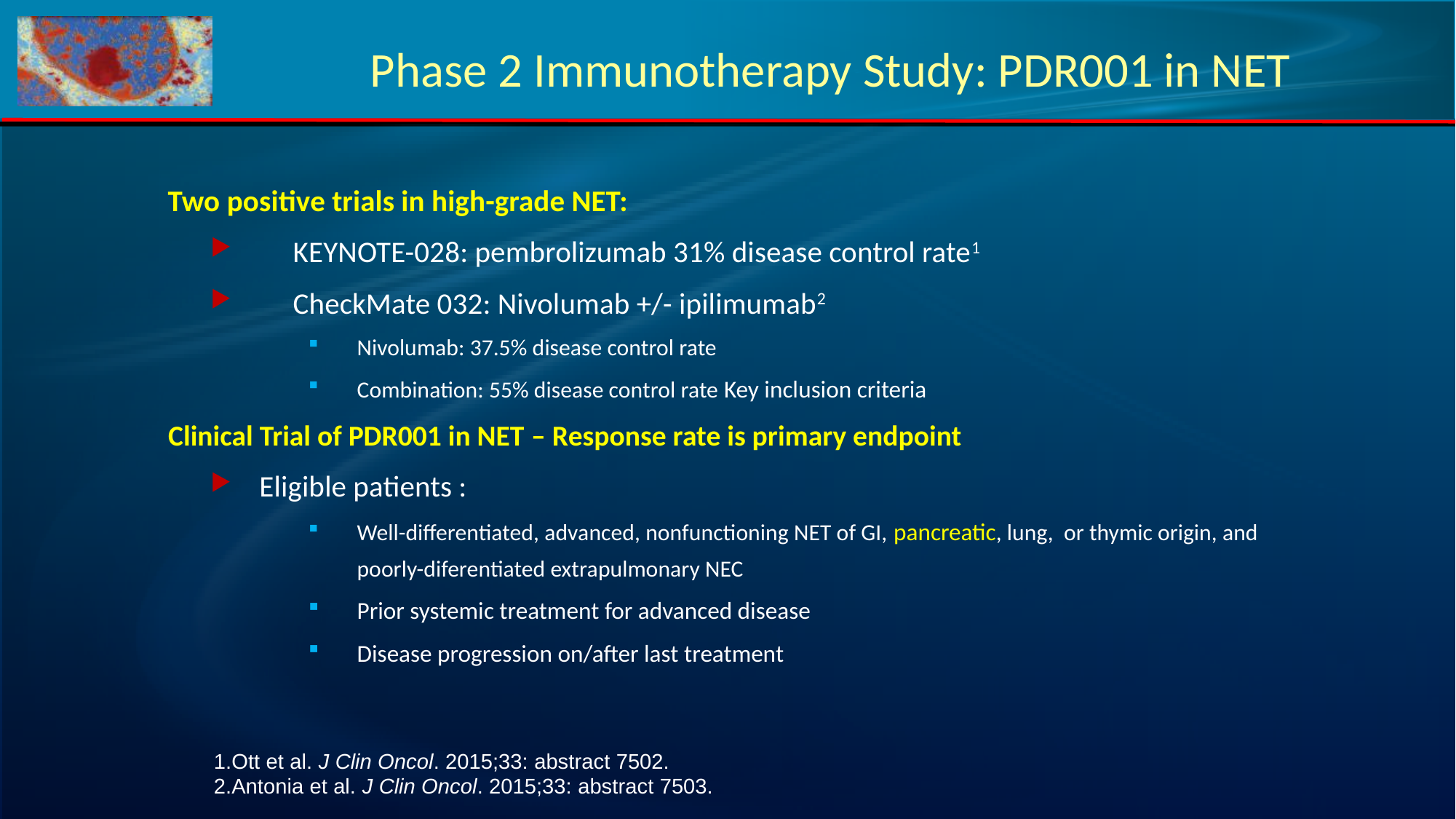

Phase 2 Immunotherapy Study: PDR001 in NET
Two positive trials in high-grade NET:
     KEYNOTE-028: pembrolizumab 31% disease control rate1
     CheckMate 032: Nivolumab +/- ipilimumab2
Nivolumab: 37.5% disease control rate
Combination: 55% disease control rate Key inclusion criteria
Clinical Trial of PDR001 in NET – Response rate is primary endpoint
Eligible patients :
Well-differentiated, advanced, nonfunctioning NET of GI, pancreatic, lung,  or thymic origin, and poorly-diferentiated extrapulmonary NEC
Prior systemic treatment for advanced disease
Disease progression on/after last treatment

Ott et al. J Clin Oncol. 2015;33: abstract 7502.
Antonia et al. J Clin Oncol. 2015;33: abstract 7503.